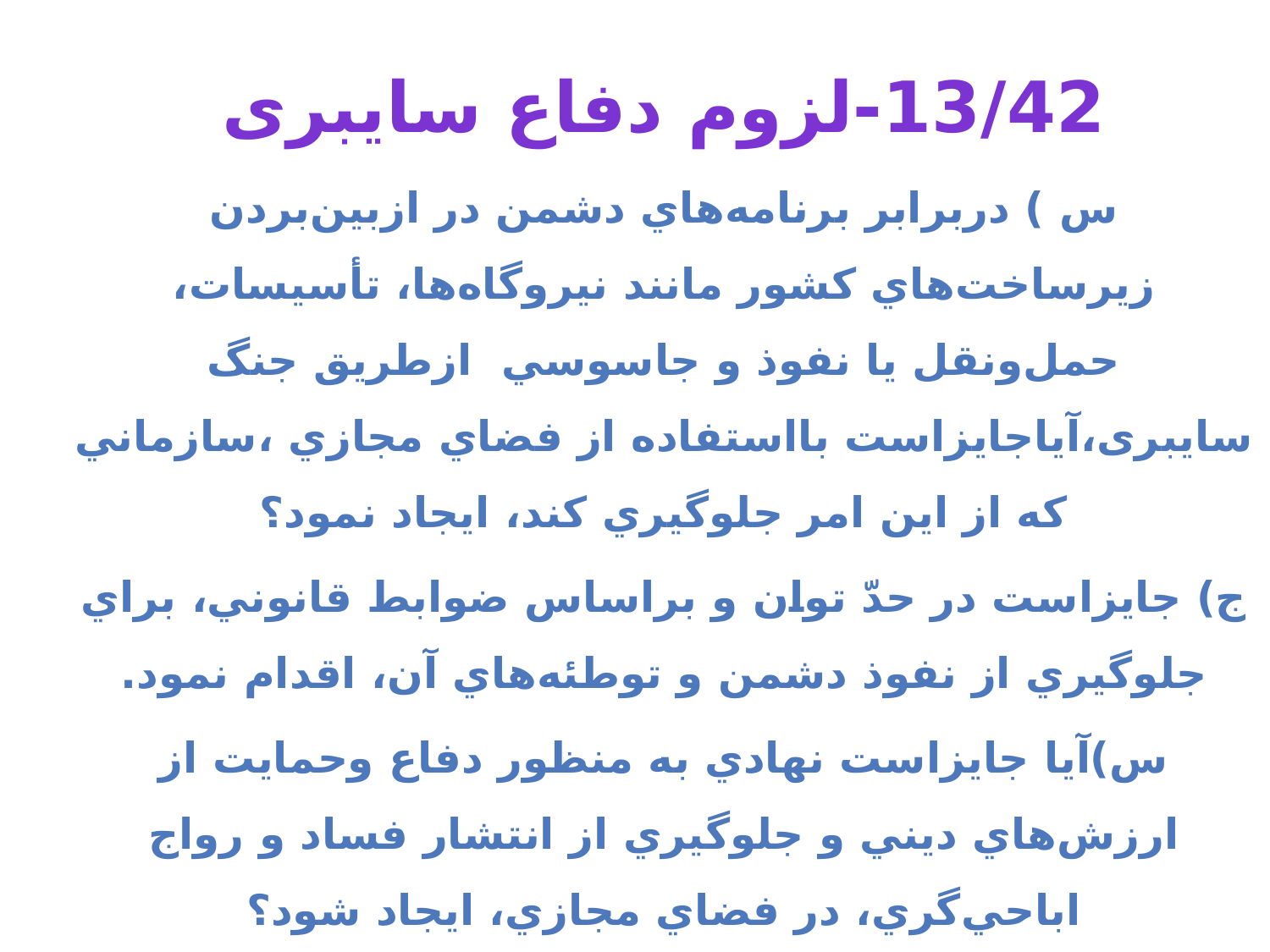

13/42-لزوم دفاع سایبری
س ) دربرابر برنامه‌هاي دشمن در ازبين‌بردن زيرساخت‌هاي كشور مانند نيروگاه‌ها، تأسيسات، حمل‌ونقل يا نفوذ و جاسوسي  ازطریق جنگ سایبری،آیاجایزاست بااستفاده از فضاي مجازي ،سازماني كه از اين امر جلوگيري كند، ايجاد نمود؟
ج) جایزاست در حدّ توان و براساس ضوابط قانوني، براي جلوگيري از نفوذ دشمن و توطئه‌هاي آن، اقدام نمود.
س)آيا جايزاست نهادي به منظور دفاع وحمايت از ارزش‌هاي ديني و جلوگيري از انتشار فساد و رواج اباحي‌گري، در فضاي مجازي، ايجاد شود؟
ج) گسترش ارزش‌هاي اخلاقي و جلوگيري از نشر مطالب فاسد و مستهجن بر همه فرض است و ايجاد نهادي بدين‌منظور، براساس ضوابط قانوني، اشكال ندارد.